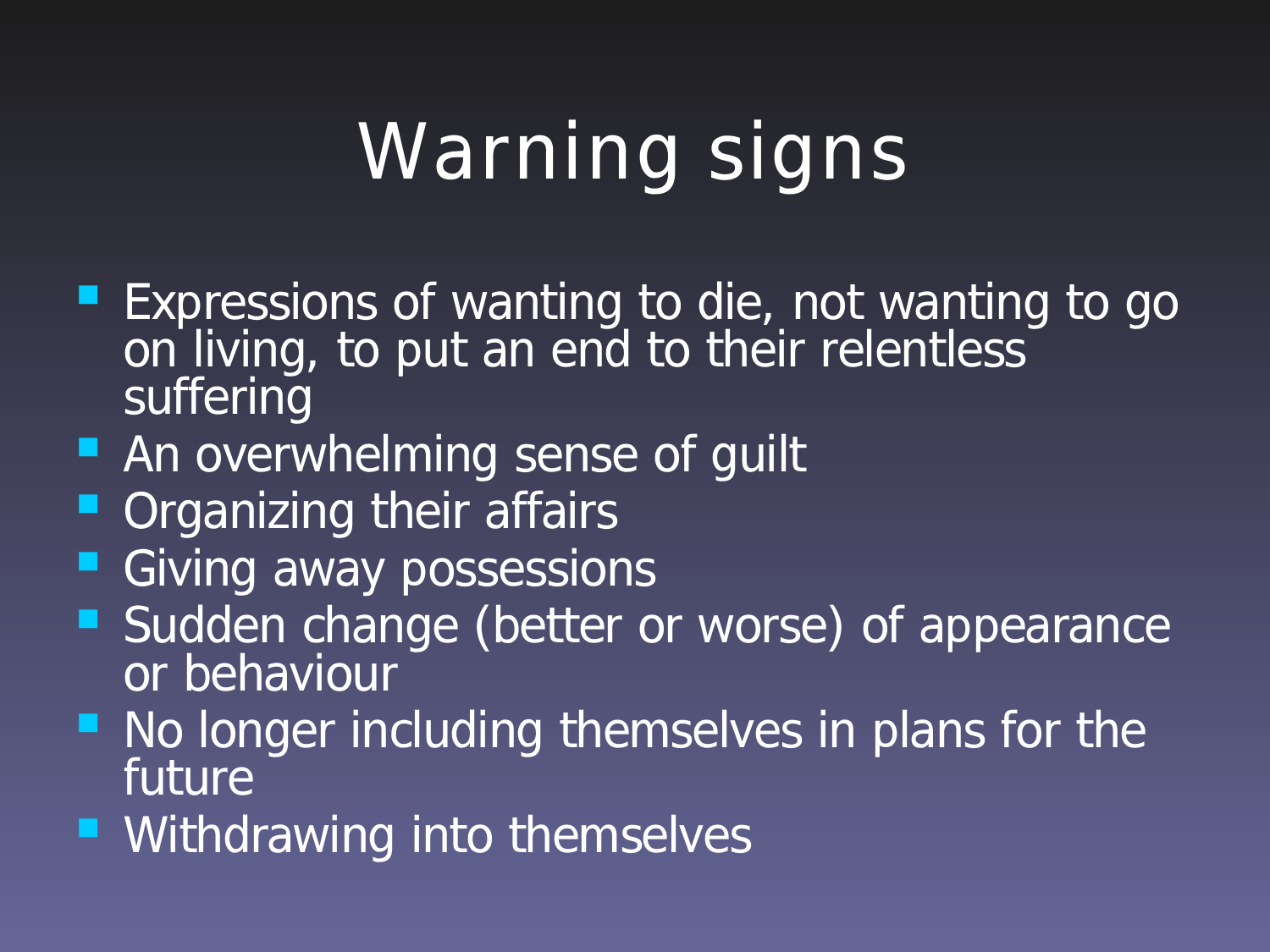

# Warning signs

Expressions of wanting to die, not wanting to go on living, to put an end to their relentless suffering
An overwhelming sense of guilt
Organizing their affairs
Giving away possessions
Sudden change (better or worse) of appearance or behaviour
No longer including themselves in plans for the future
Withdrawing into themselves